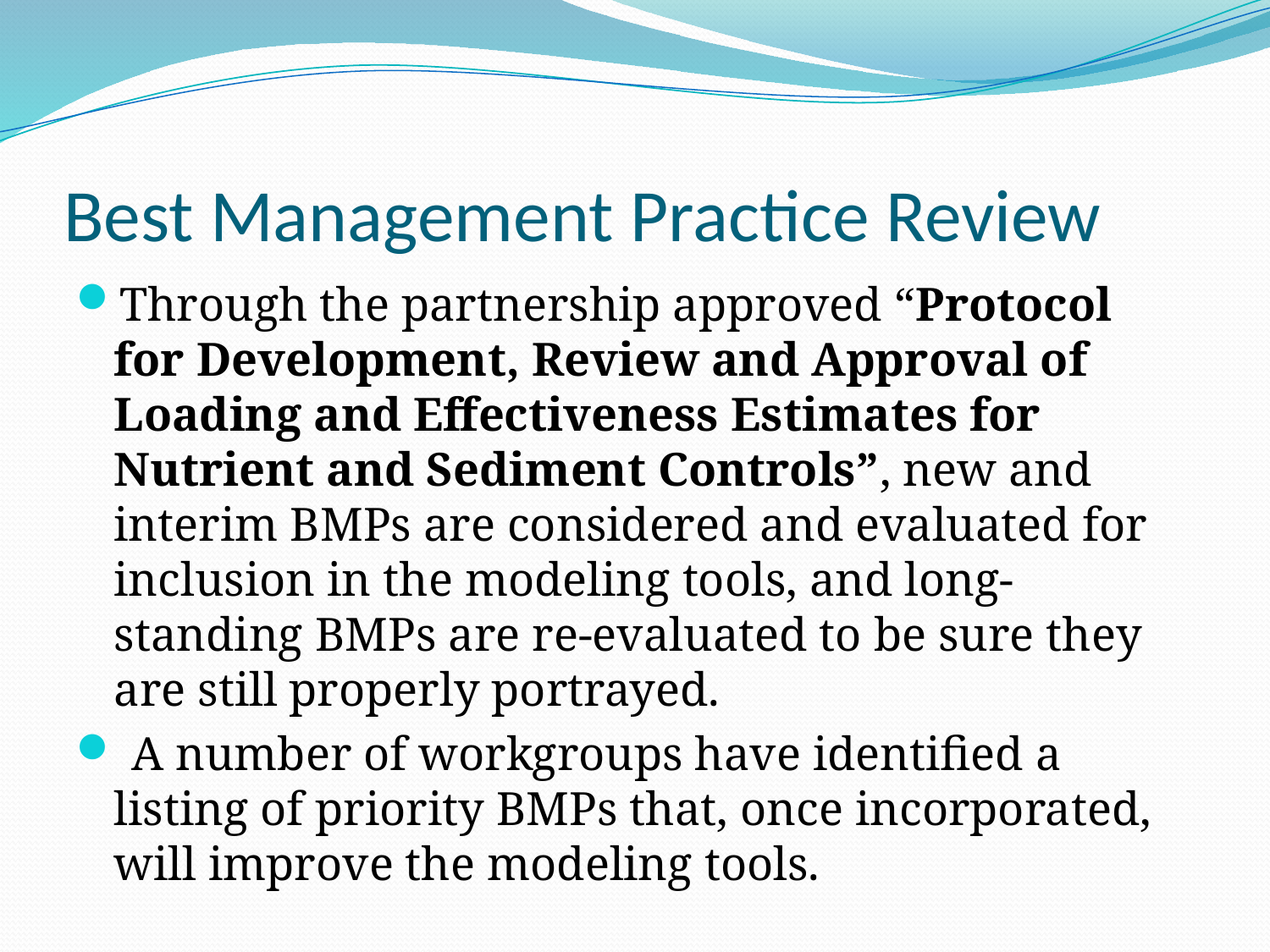

# Best Management Practice Review
Through the partnership approved “Protocol for Development, Review and Approval of Loading and Effectiveness Estimates for Nutrient and Sediment Controls”, new and interim BMPs are considered and evaluated for inclusion in the modeling tools, and long-standing BMPs are re-evaluated to be sure they are still properly portrayed.
 A number of workgroups have identified a listing of priority BMPs that, once incorporated, will improve the modeling tools.